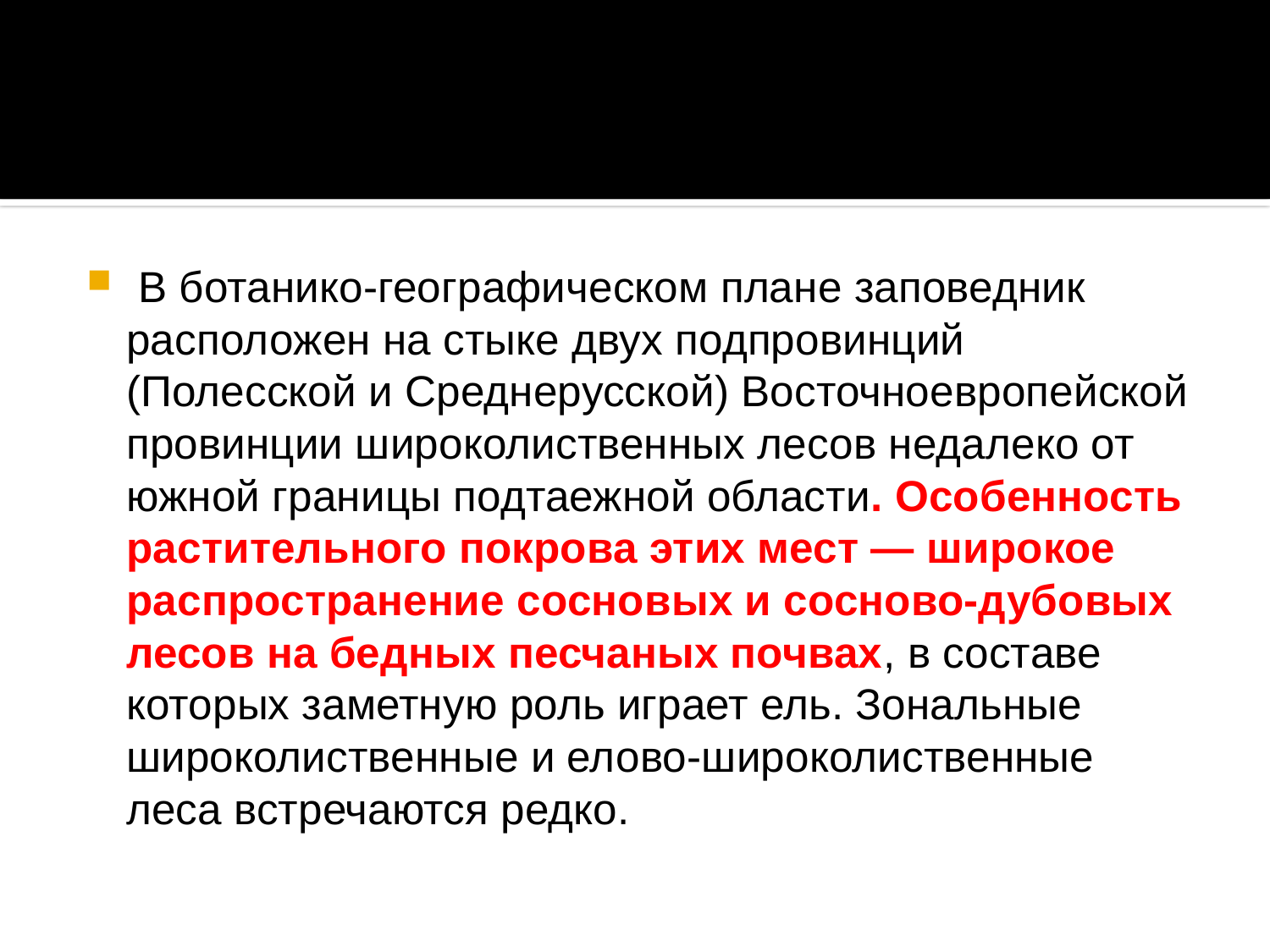

#
 В ботанико-географическом плане заповедник расположен на стыке двух подпровинций (Полесской и Среднерусской) Восточноевропейской провинции широколиственных лесов недалеко от южной границы подтаежной области. Особенность растительного покрова этих мест — широкое распространение сосновых и сосново-дубовых лесов на бедных песчаных почвах, в составе которых заметную роль играет ель. Зональные широколиственные и елово-широколиственные леса встречаются редко.